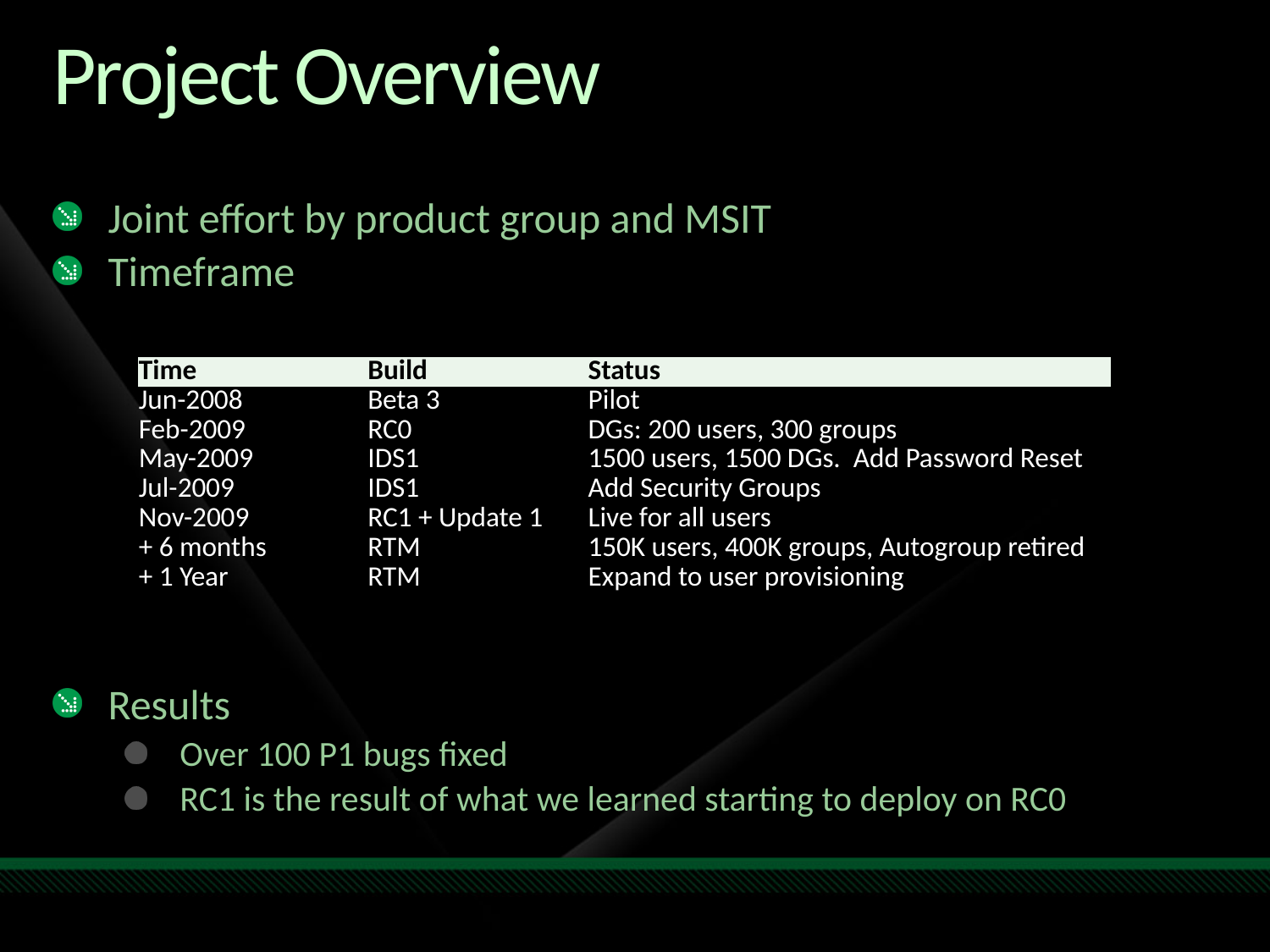

# Project Overview
Joint effort by product group and MSIT
Timeframe

Results
Over 100 P1 bugs fixed
RC1 is the result of what we learned starting to deploy on RC0

| Time | Build | Status |
| --- | --- | --- |
| Jun-2008 | Beta 3 | Pilot |
| Feb-2009 | RC0 | DGs: 200 users, 300 groups |
| May-2009 | IDS1 | 1500 users, 1500 DGs. Add Password Reset |
| Jul-2009 | IDS1 | Add Security Groups |
| Nov-2009 | RC1 + Update 1 | Live for all users |
| + 6 months | RTM | 150K users, 400K groups, Autogroup retired |
| + 1 Year | RTM | Expand to user provisioning |